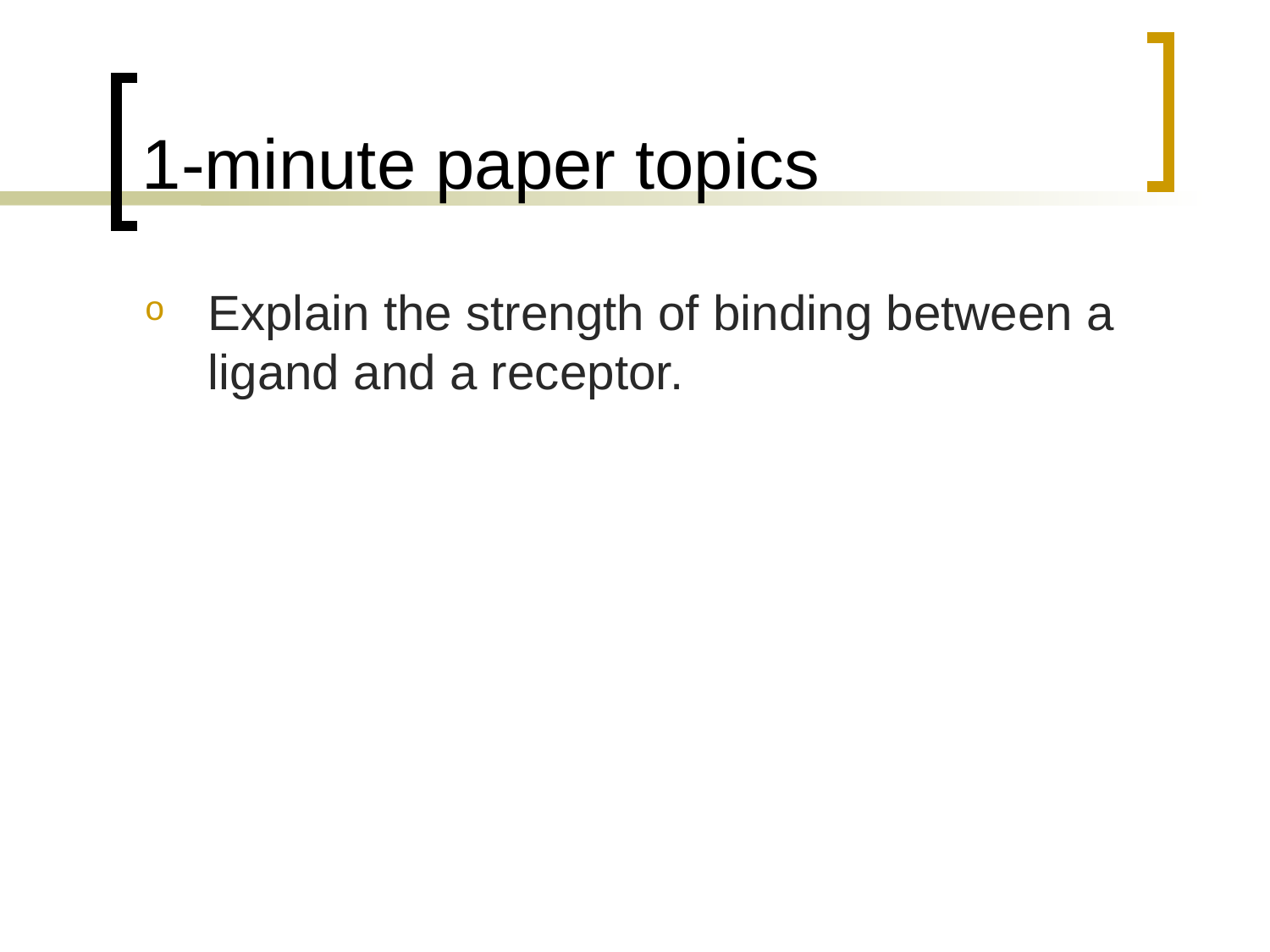

# 1-minute paper topics
Explain the strength of binding between a ligand and a receptor.